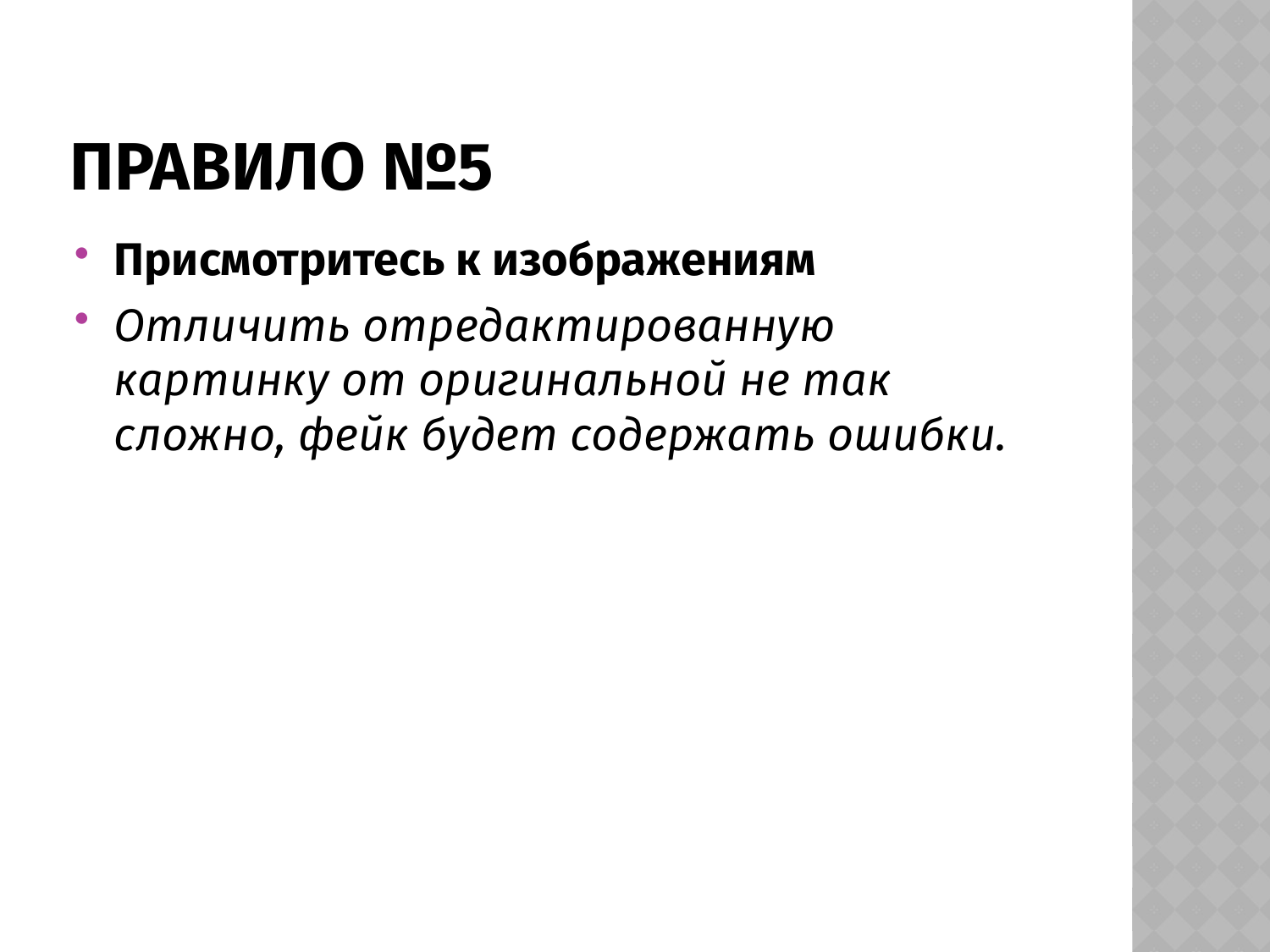

# Правило №5
Присмотритесь к изображениям
Отличить отредактированную картинку от оригинальной не так сложно, фейк будет содержать ошибки.